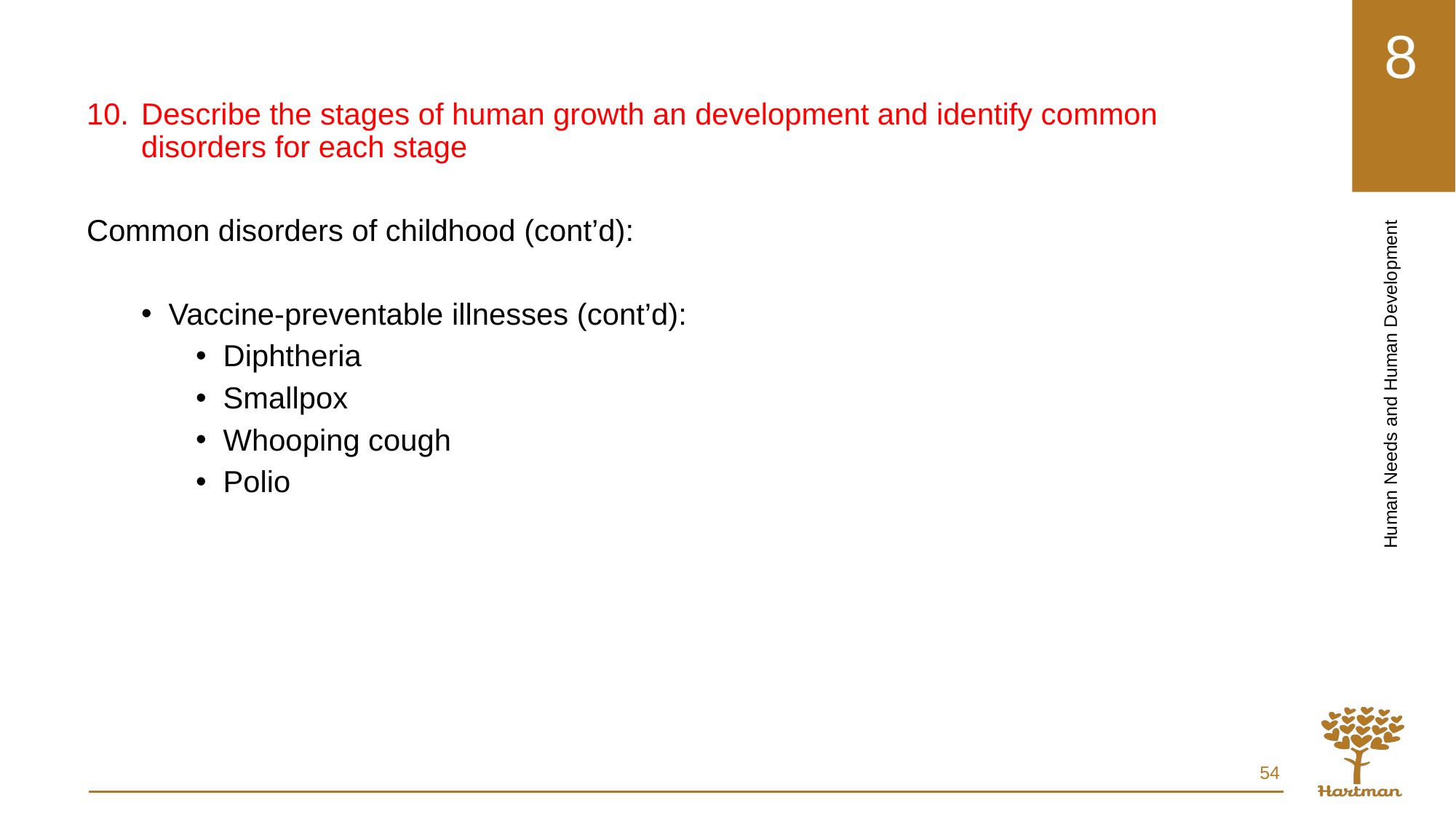

Describe the stages of human growth an development and identify common disorders for each stage

Common disorders of childhood (cont’d):

Vaccine-preventable illnesses (cont’d):
Diphtheria
Smallpox
Whooping cough
Polio

54